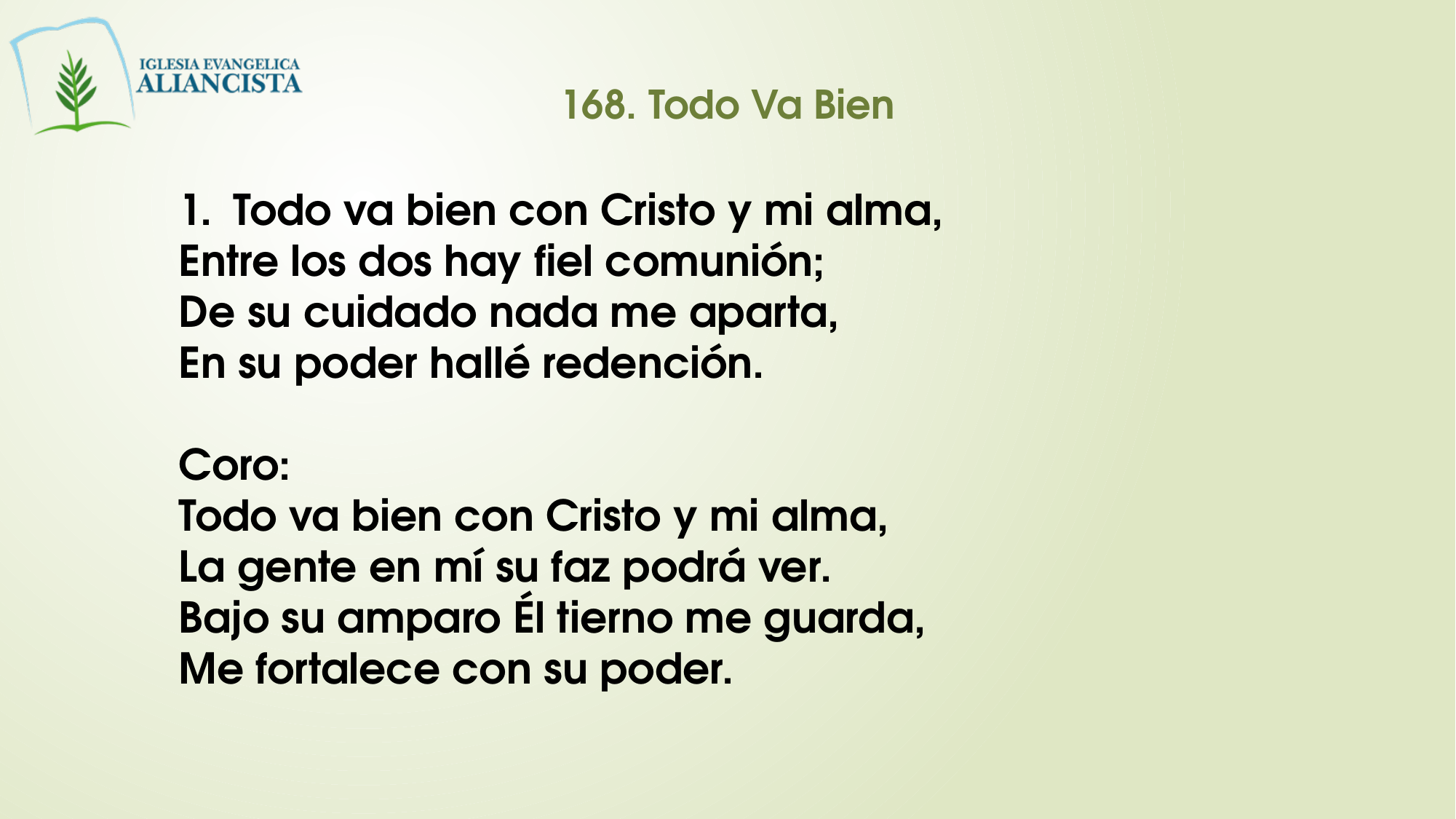

168. Todo Va Bien
Todo va bien con Cristo y mi alma,
Entre los dos hay fiel comunión;
De su cuidado nada me aparta,
En su poder hallé redención.

Coro:
Todo va bien con Cristo y mi alma,
La gente en mí su faz podrá ver.
Bajo su amparo Él tierno me guarda,
Me fortalece con su poder.